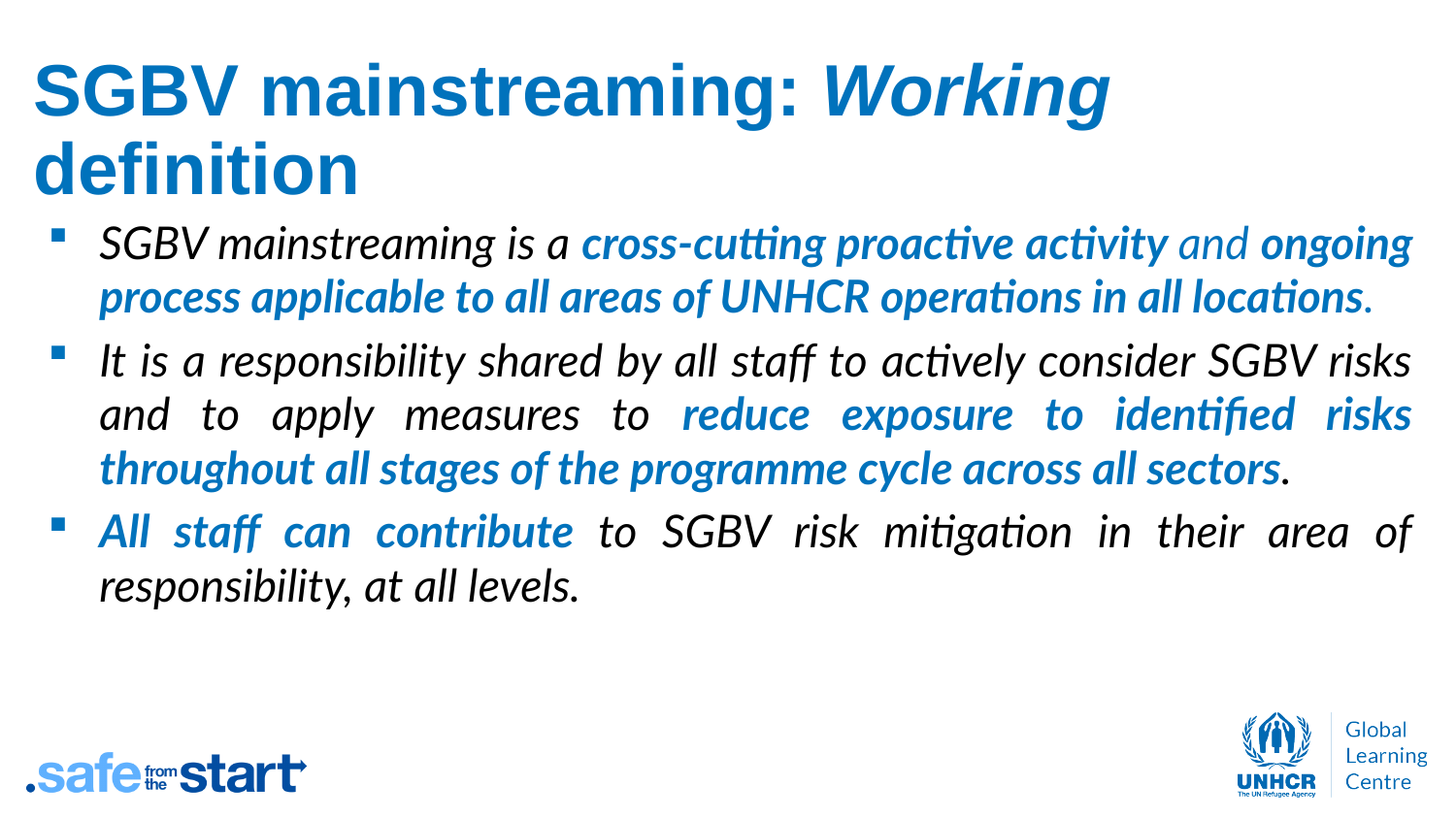

# SGBV mainstreaming: Working definition
SGBV mainstreaming is a cross-cutting proactive activity and ongoing process applicable to all areas of UNHCR operations in all locations.
It is a responsibility shared by all staff to actively consider SGBV risks and to apply measures to reduce exposure to identified risks throughout all stages of the programme cycle across all sectors.
All staff can contribute to SGBV risk mitigation in their area of responsibility, at all levels.